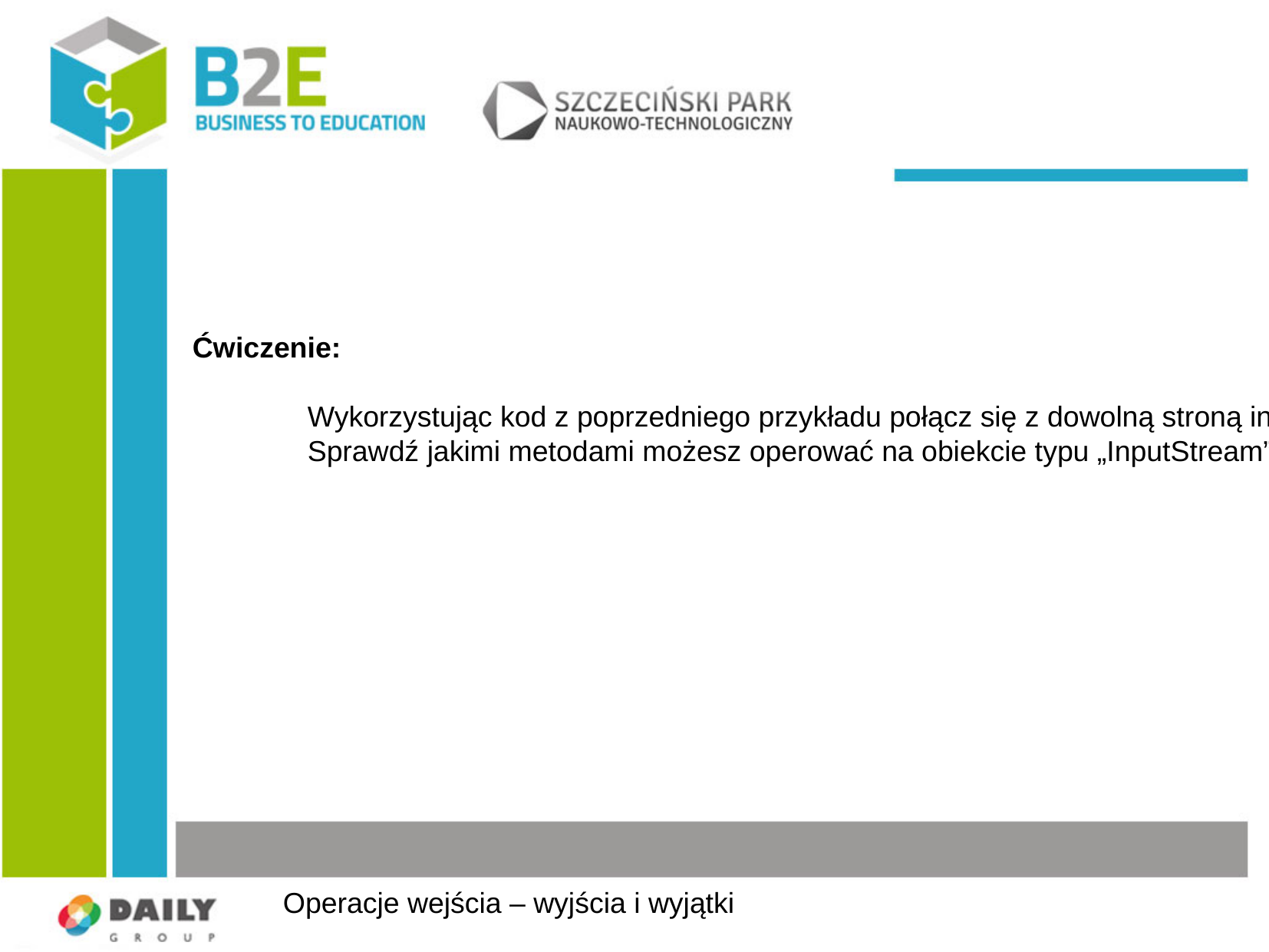

Ćwiczenie:

	Wykorzystując kod z poprzedniego przykładu połącz się z dowolną stroną internetową i wyświetl w konsoli jej kod źródłowy.
	Sprawdź jakimi metodami możesz operować na obiekcie typu „InputStream”. Każdy bajt odczytany ze strumienia możesz rzutować na typ „char” i wyświetlić w konsoli jako znak.
Operacje wejścia – wyjścia i wyjątki